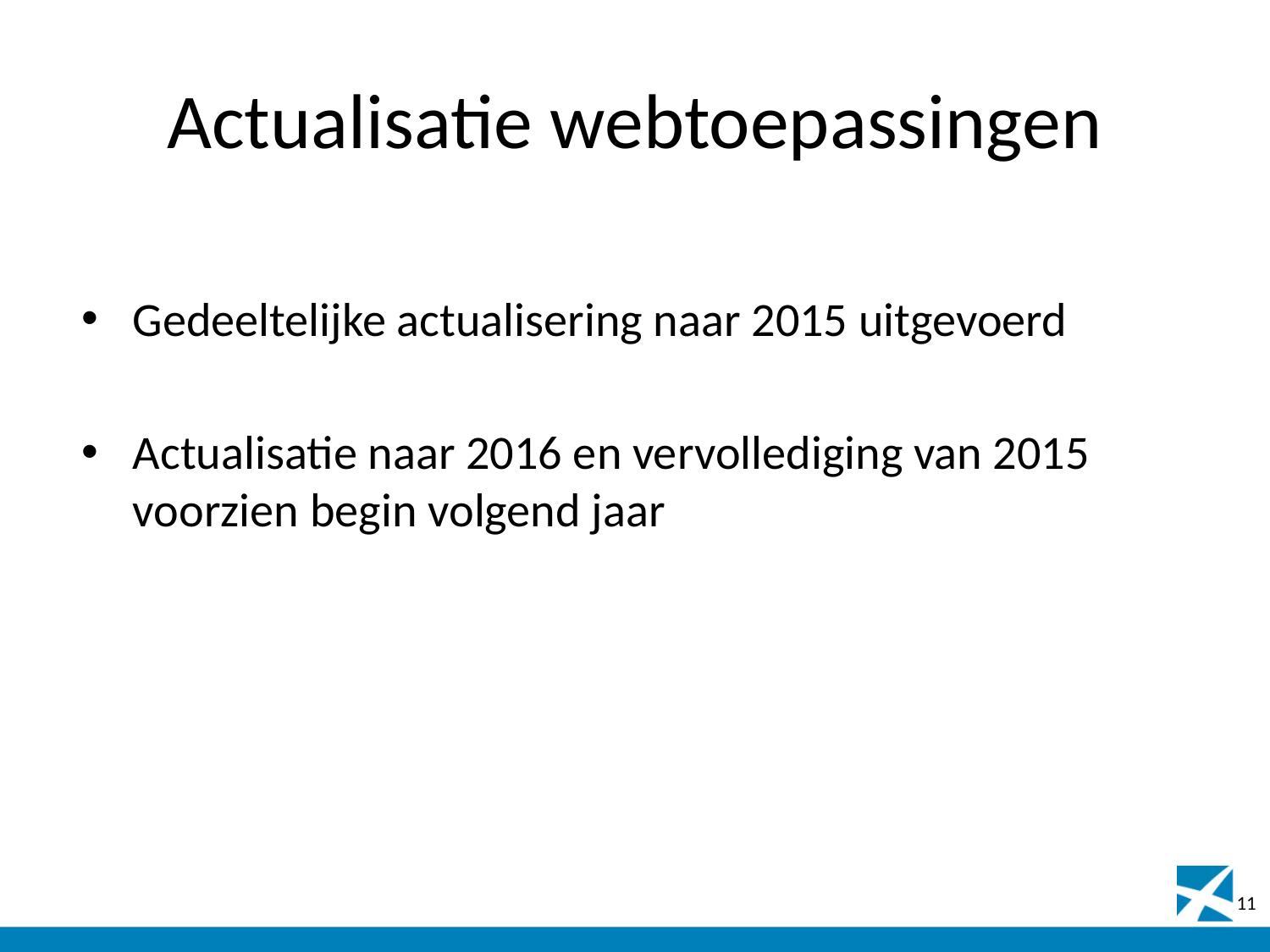

# Actualisatie webtoepassingen

Gedeeltelijke actualisering naar 2015 uitgevoerd

Actualisatie naar 2016 en vervollediging van 2015 voorzien begin volgend jaar